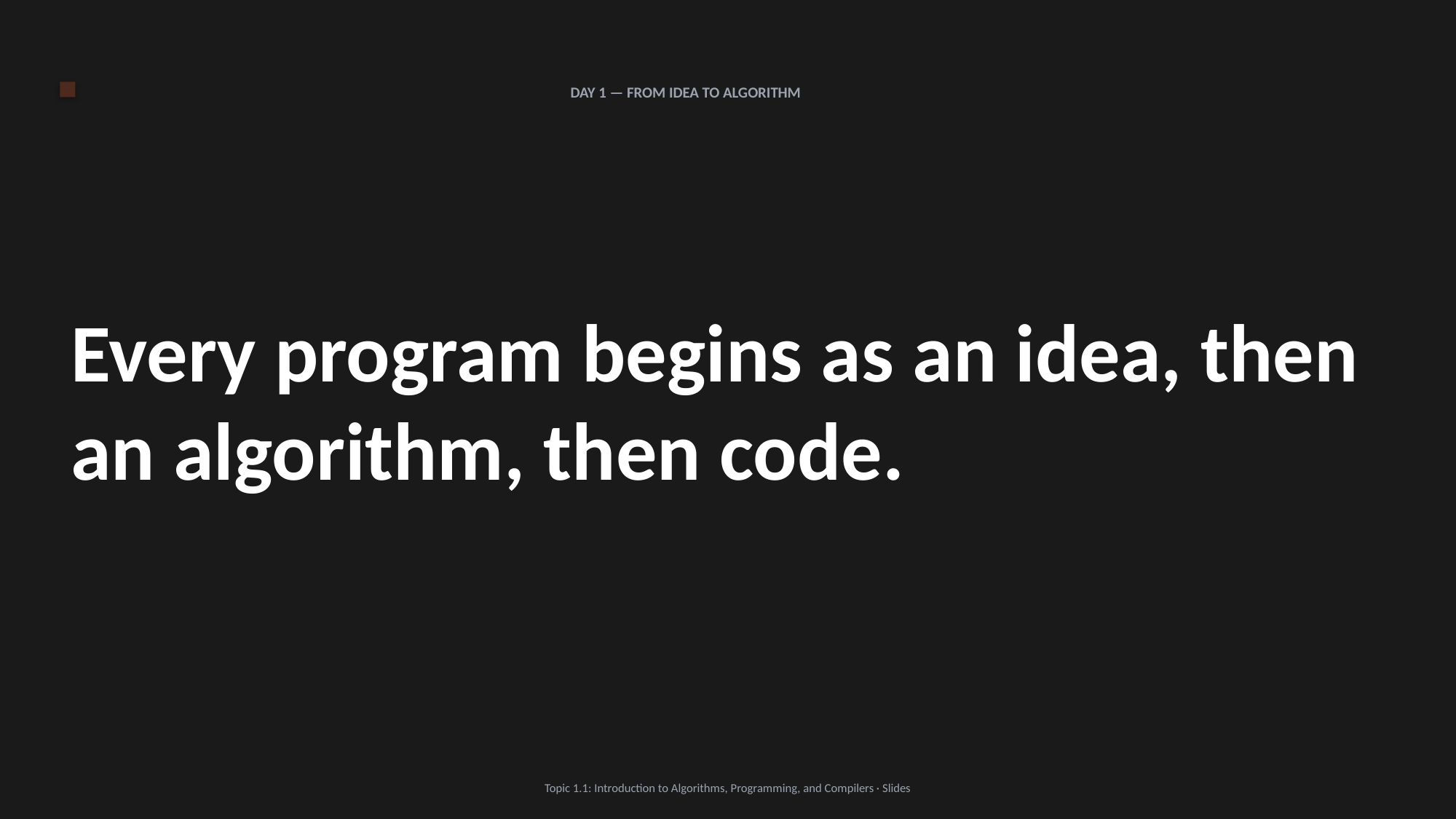

DAY 1 — FROM IDEA TO ALGORITHM

Every program begins as an idea, then an algorithm, then code.
Topic 1.1: Introduction to Algorithms, Programming, and Compilers · Slides